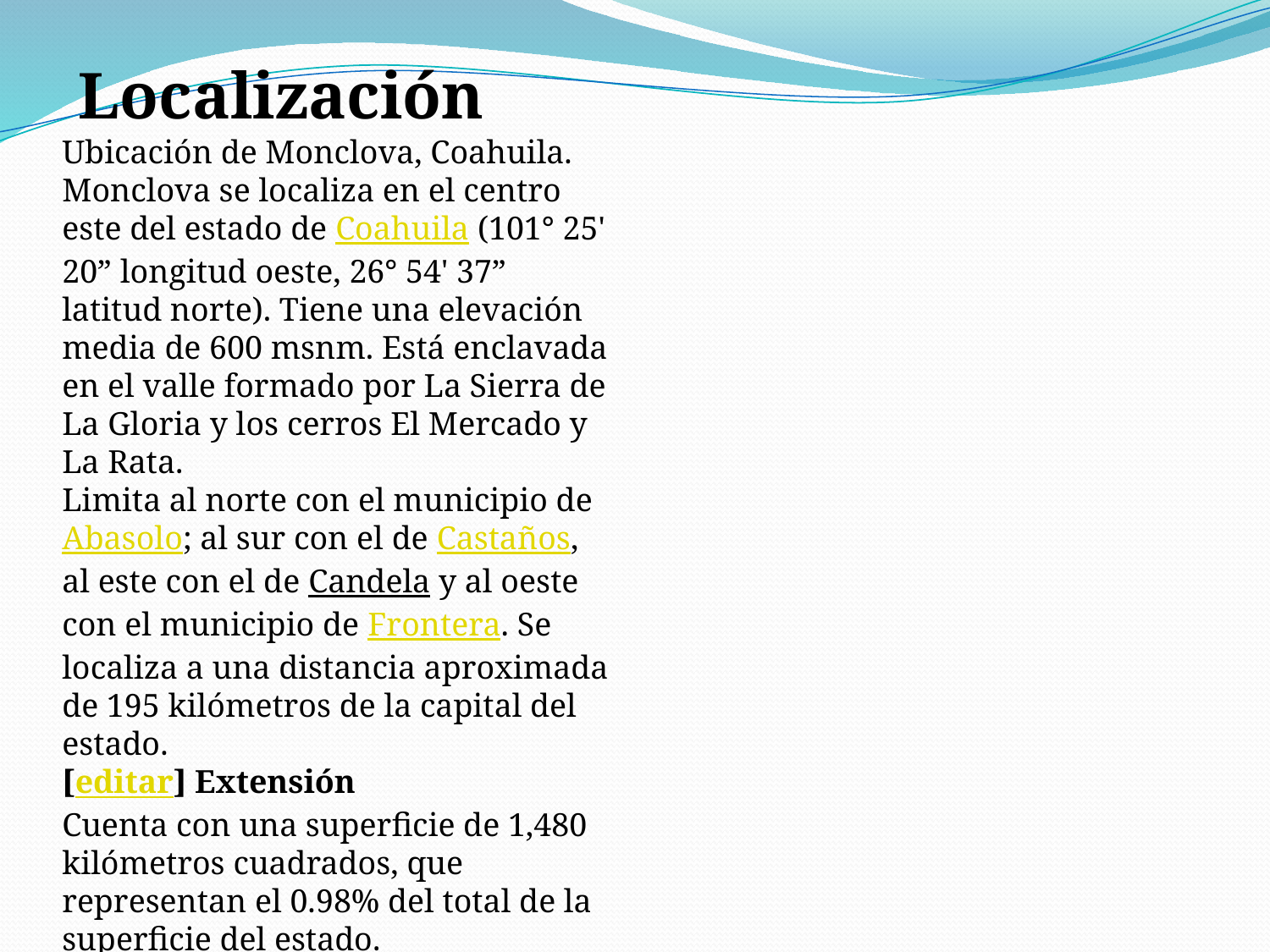

Localización
Ubicación de Monclova, Coahuila.
Monclova se localiza en el centro este del estado de Coahuila (101° 25' 20” longitud oeste, 26° 54' 37” latitud norte). Tiene una elevación media de 600 msnm. Está enclavada en el valle formado por La Sierra de La Gloria y los cerros El Mercado y La Rata.
Limita al norte con el municipio de Abasolo; al sur con el de Castaños, al este con el de Candela y al oeste con el municipio de Frontera. Se localiza a una distancia aproximada de 195 kilómetros de la capital del estado.
[editar] Extensión
Cuenta con una superficie de 1,480 kilómetros cuadrados, que representan el 0.98% del total de la superficie del estado.